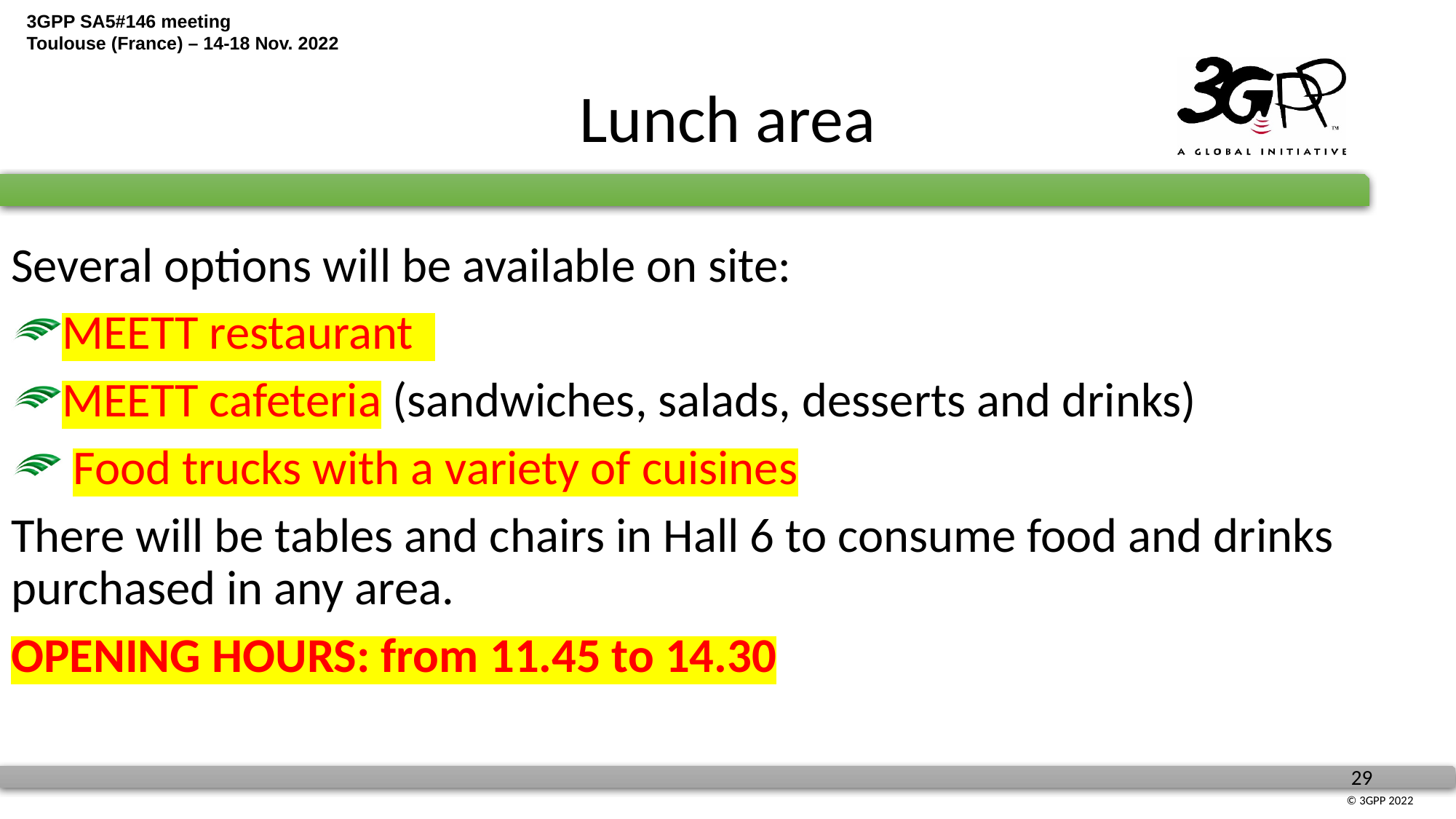

# Lunch area
Several options will be available on site:
MEETT restaurant
MEETT cafeteria (sandwiches, salads, desserts and drinks)
 Food trucks with a variety of cuisines
There will be tables and chairs in Hall 6 to consume food and drinks purchased in any area.
OPENING HOURS: from 11.45 to 14.30